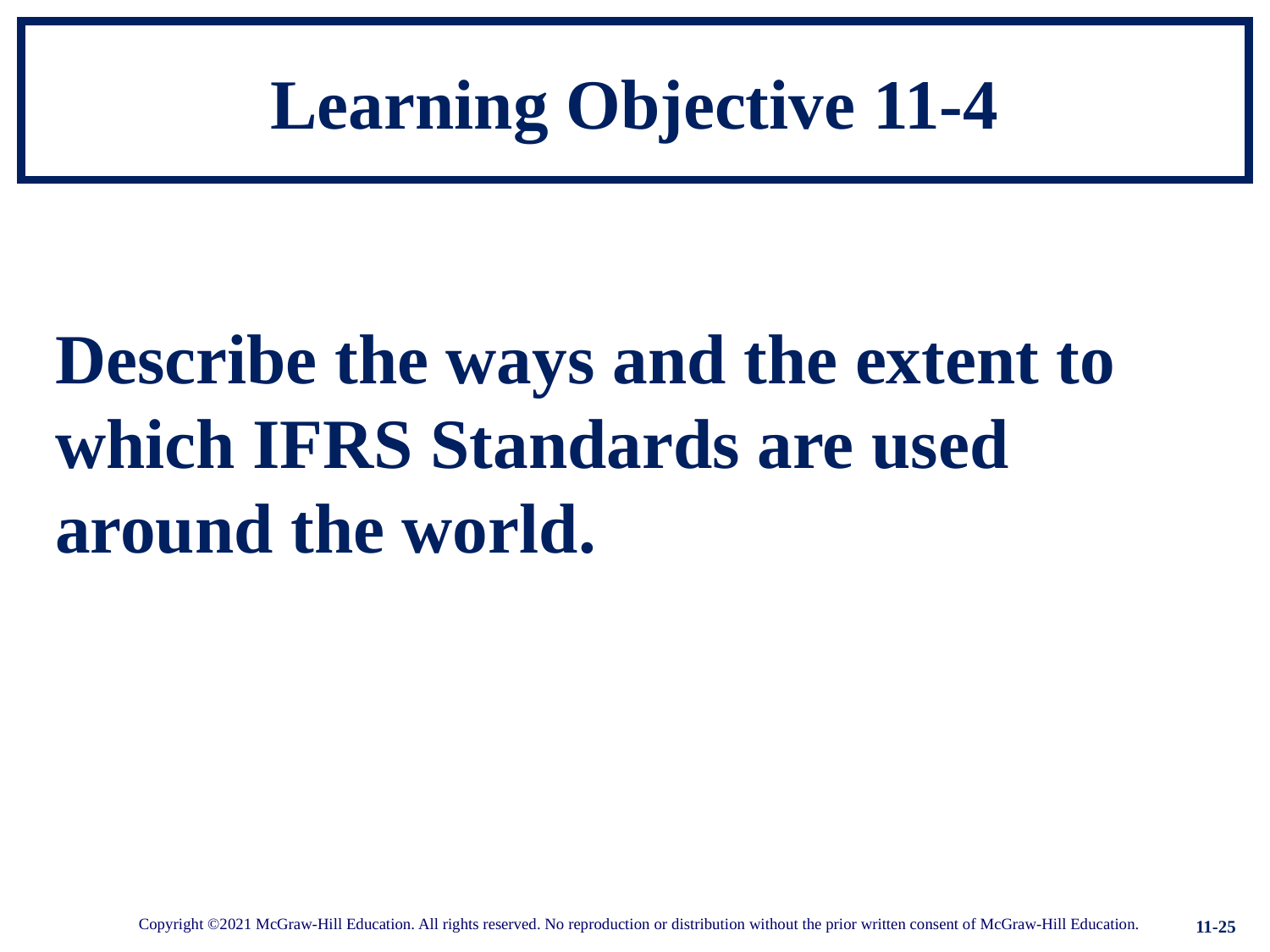

# Learning Objective 11-4

Describe the ways and the extent to which IFRS Standards are used around the world.

11-25
Copyright ©2021 McGraw-Hill Education. All rights reserved. No reproduction or distribution without the prior written consent of McGraw-Hill Education.